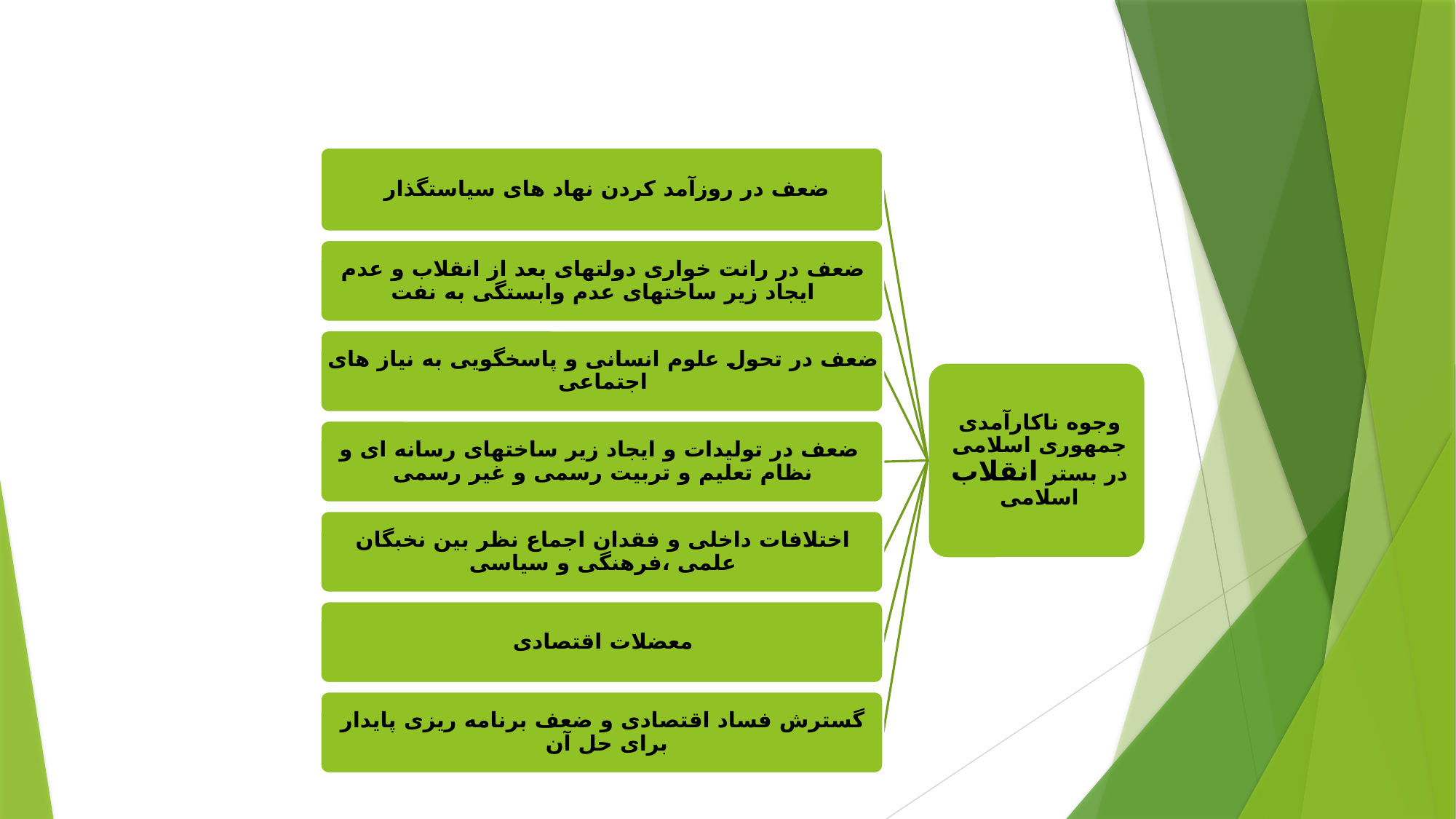

وجوه ناکارآمدی جمهوری اسلامی در بستر انقلاب اسلامی

ضعف در روزآمد کردن نهاد های سیاستگذار

ضعف در رانت خواری دولتهای بعد از انقلاب و عدم ایجاد زیر ساختهای عدم وابستگی به نفت

ضعف در تحول علوم انسانی و پاسخگویی به نیاز های اجتماعی

 ضعف در تولیدات و ایجاد زیر ساختهای رسانه ای و نظام تعلیم و تربیت رسمی و غیر رسمی

اختلافات داخلی و فقدان اجماع نظر بین نخبگان علمی ،فرهنگی و سیاسی

معضلات اقتصادی

گسترش فساد اقتصادی و ضعف برنامه ریزی پایدار برای حل آن